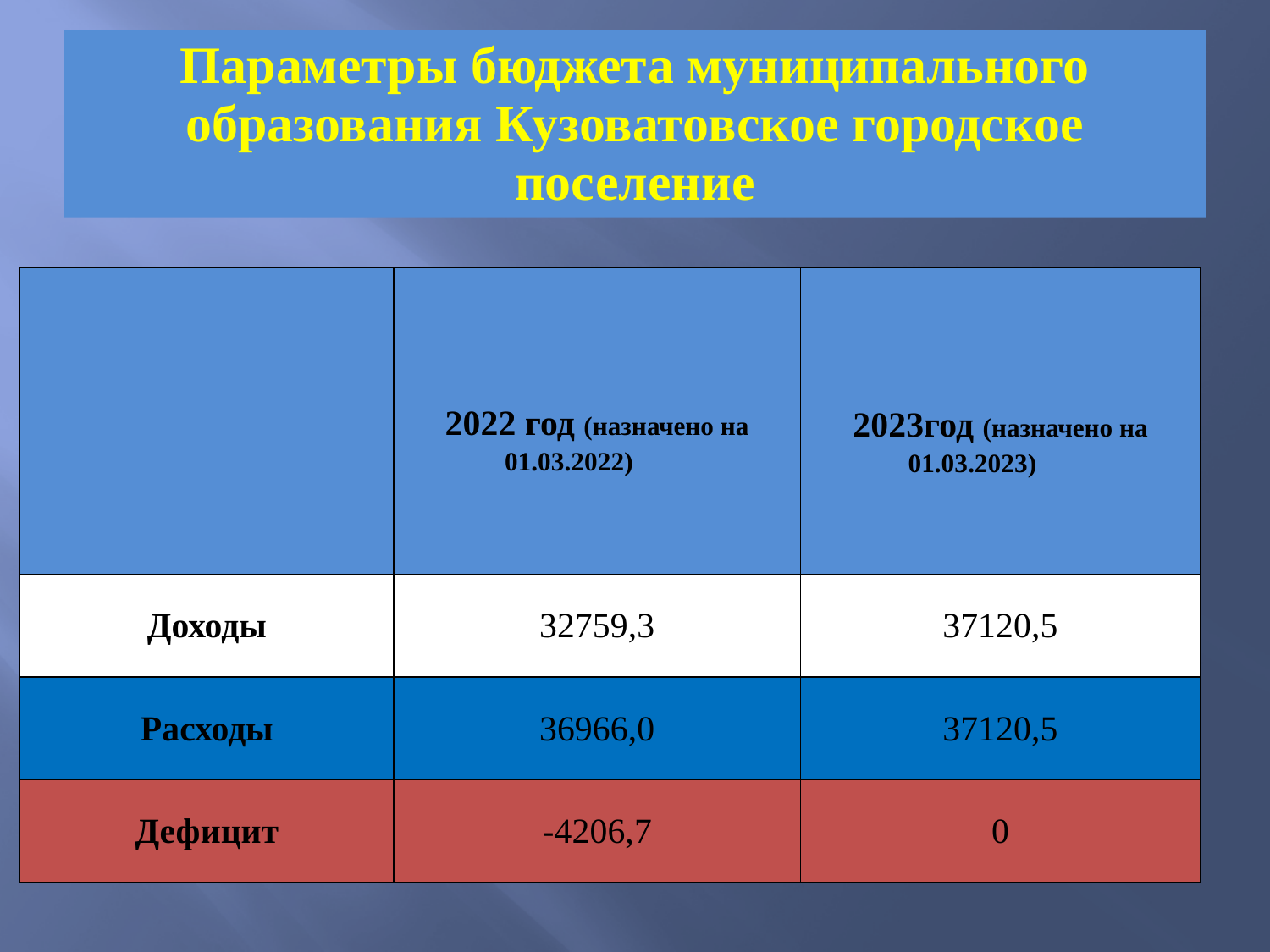

# Параметры бюджета муниципального образования Кузоватовское городское поселение
|  | 2022 год (назначено на 01.03.2022) | 2023год (назначено на 01.03.2023) |
| --- | --- | --- |
| Доходы | 32759,3 | 37120,5 |
| Расходы | 36966,0 | 37120,5 |
| Дефицит | -4206,7 | 0 |